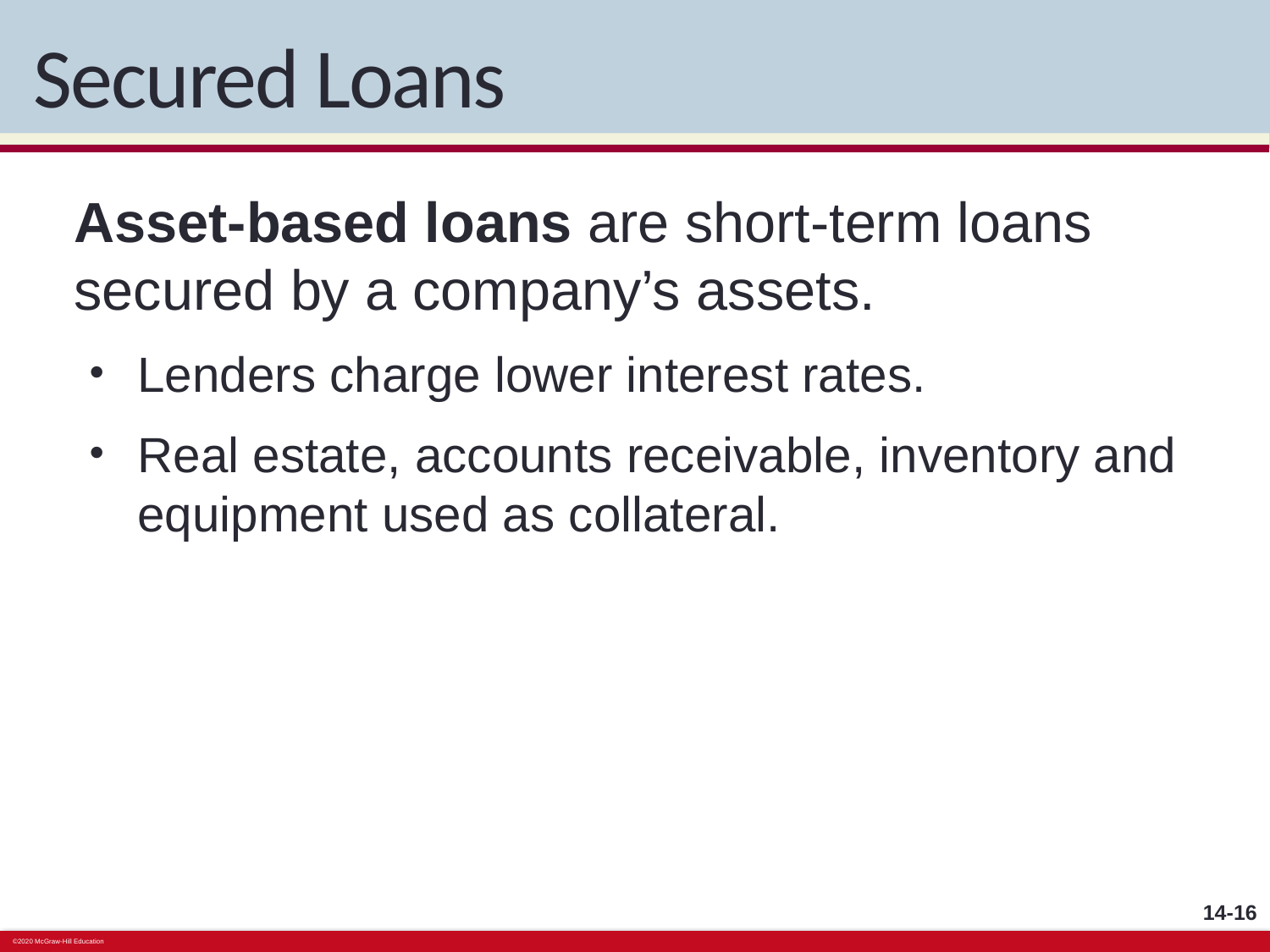

# Secured Loans
Asset-based loans are short-term loans secured by a company’s assets.
Lenders charge lower interest rates.
Real estate, accounts receivable, inventory and equipment used as collateral.